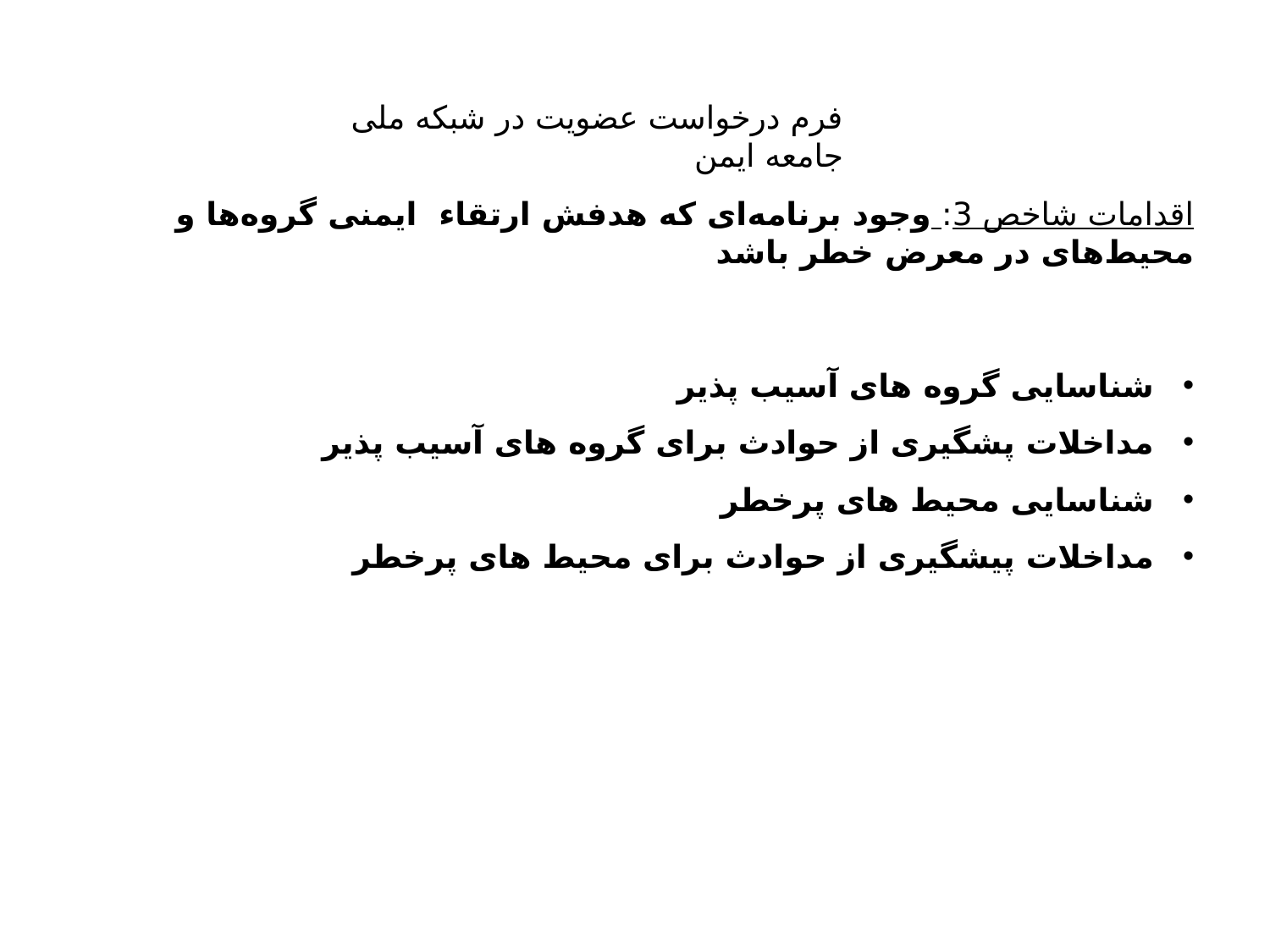

فرم درخواست عضویت در شبکه ملی جامعه ایمن
اقدامات شاخص 3: وجود برنامه‌ای که هدفش ارتقاء  ایمنی گروه‌ها و محیط‌های در معرض خطر باشد

شناسایی گروه های آسیب پذیر
مداخلات پشگیری از حوادث برای گروه های آسیب پذیر
شناسایی محیط های پرخطر
مداخلات پیشگیری از حوادث برای محیط های پرخطر